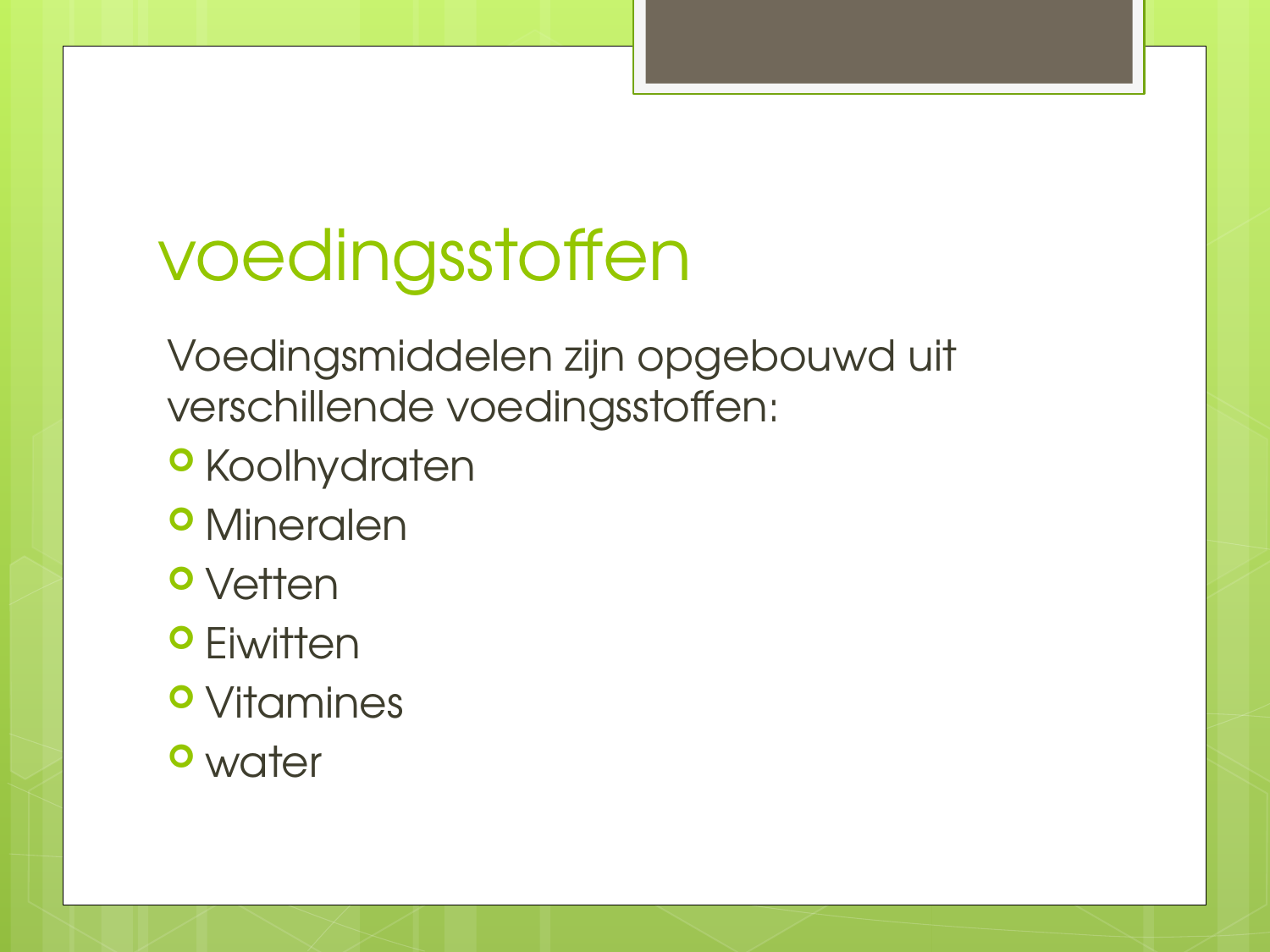

# voedingsstoffen
Voedingsmiddelen zijn opgebouwd uit  verschillende voedingsstoffen:
Koolhydraten
Mineralen
Vetten
Eiwitten
Vitamines
water